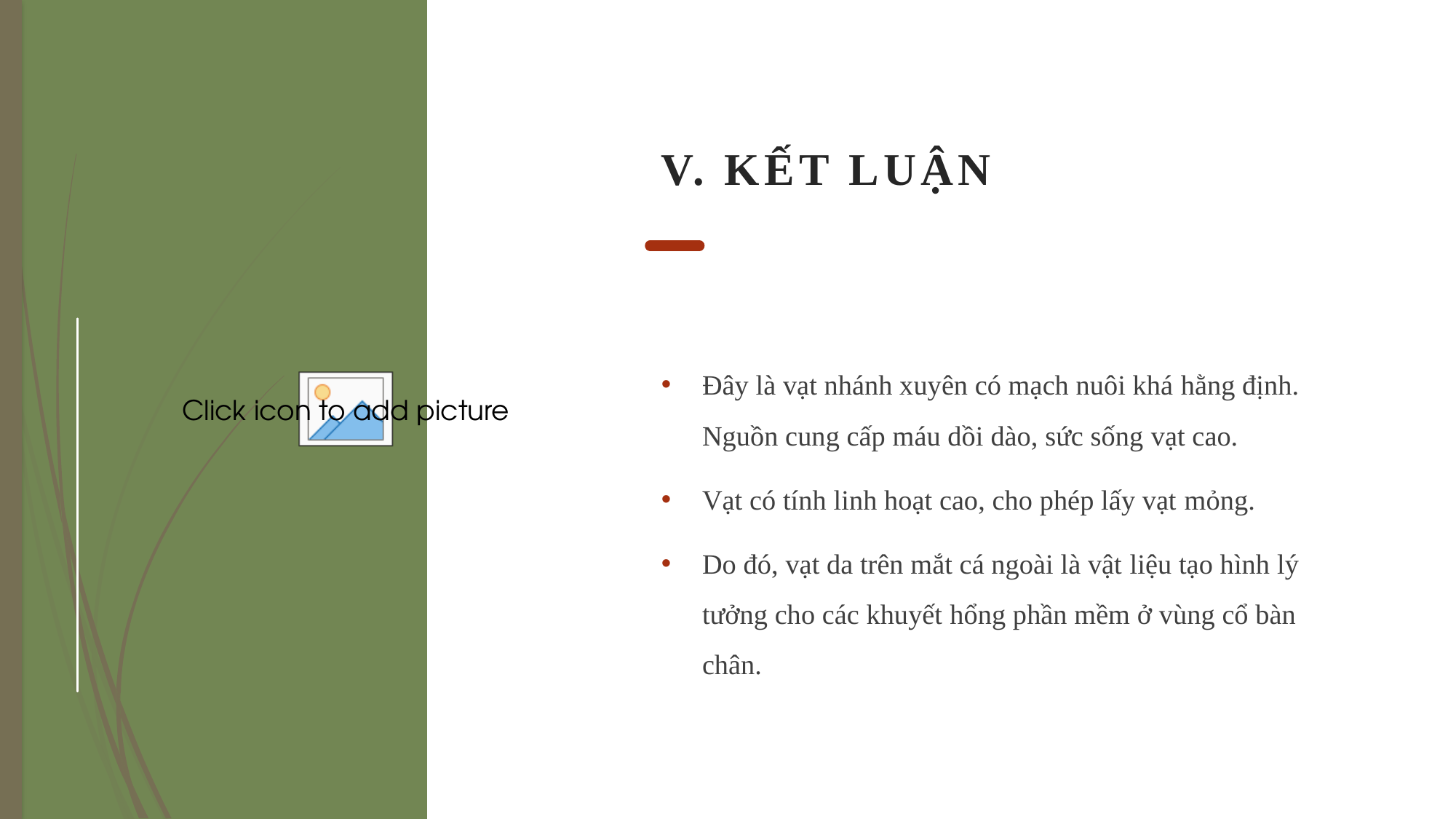

# V. KẾT LUẬN

Đây là vạt nhánh xuyên có mạch nuôi khá hằng định. Nguồn cung cấp máu dồi dào, sức sống vạt cao.
Vạt có tính linh hoạt cao, cho phép lấy vạt mỏng.
Do đó, vạt da trên mắt cá ngoài là vật liệu tạo hình lý tưởng cho các khuyết hổng phần mềm ở vùng cổ bàn chân.